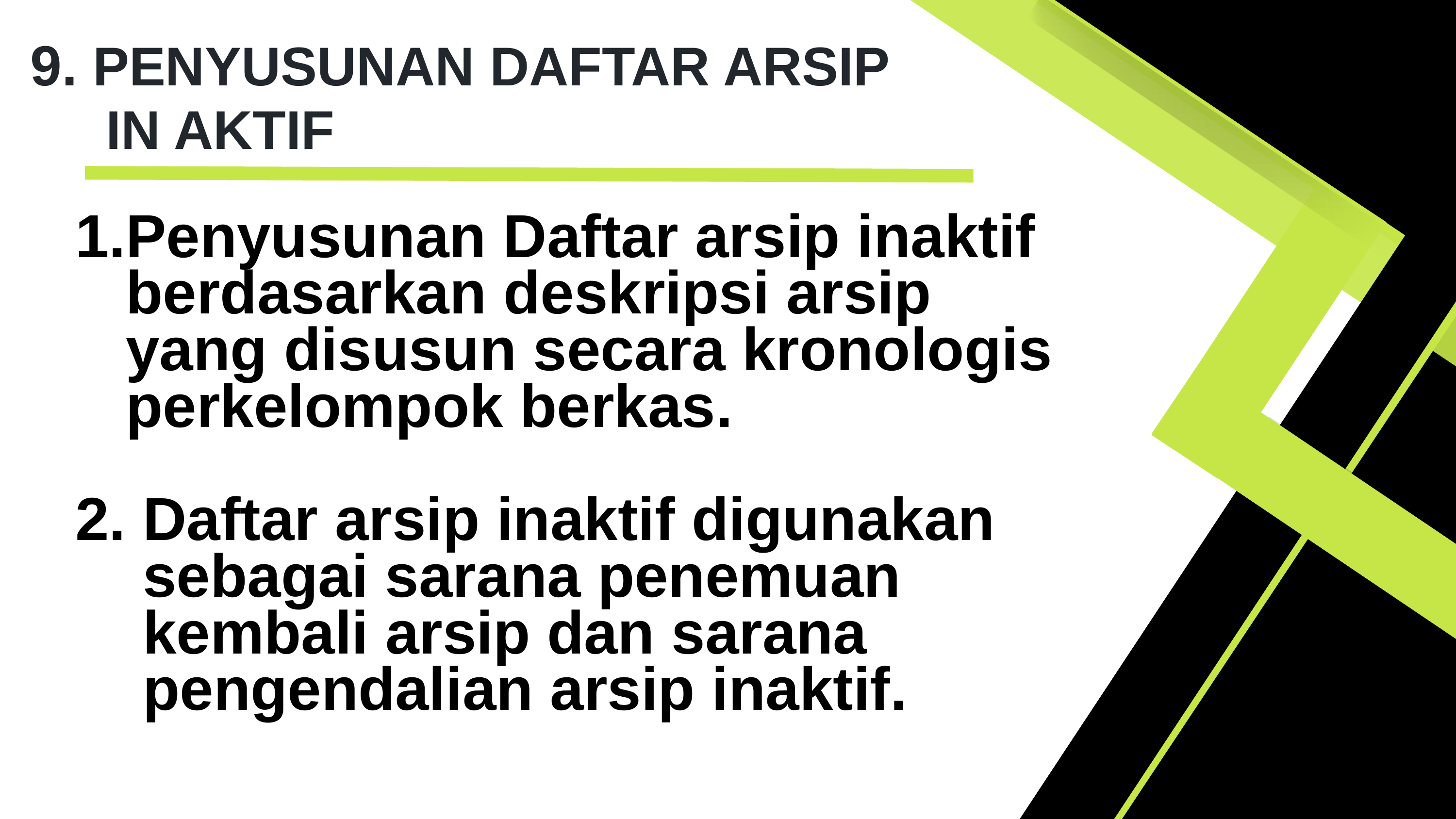

9. PENYUSUNAN DAFTAR ARSIP
     IN AKTIF

Penyusunan Daftar arsip inaktif
   berdasarkan deskripsi arsip
   yang disusun secara kronologis
   perkelompok berkas.

2. Daftar arsip inaktif digunakan
    sebagai sarana penemuan
    kembali arsip dan sarana
    pengendalian arsip inaktif.